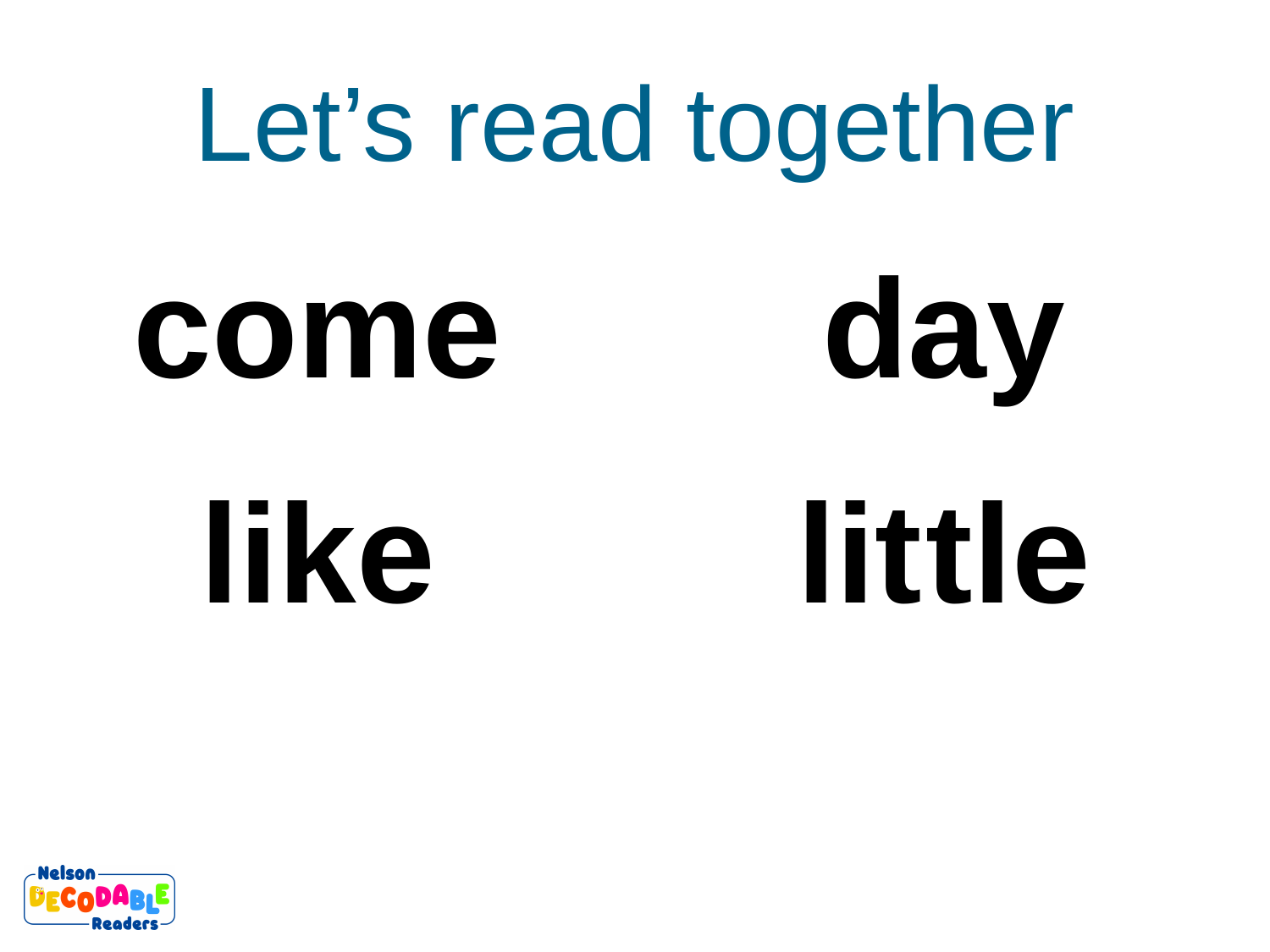

Let’s read together
come
day
like
lit tle